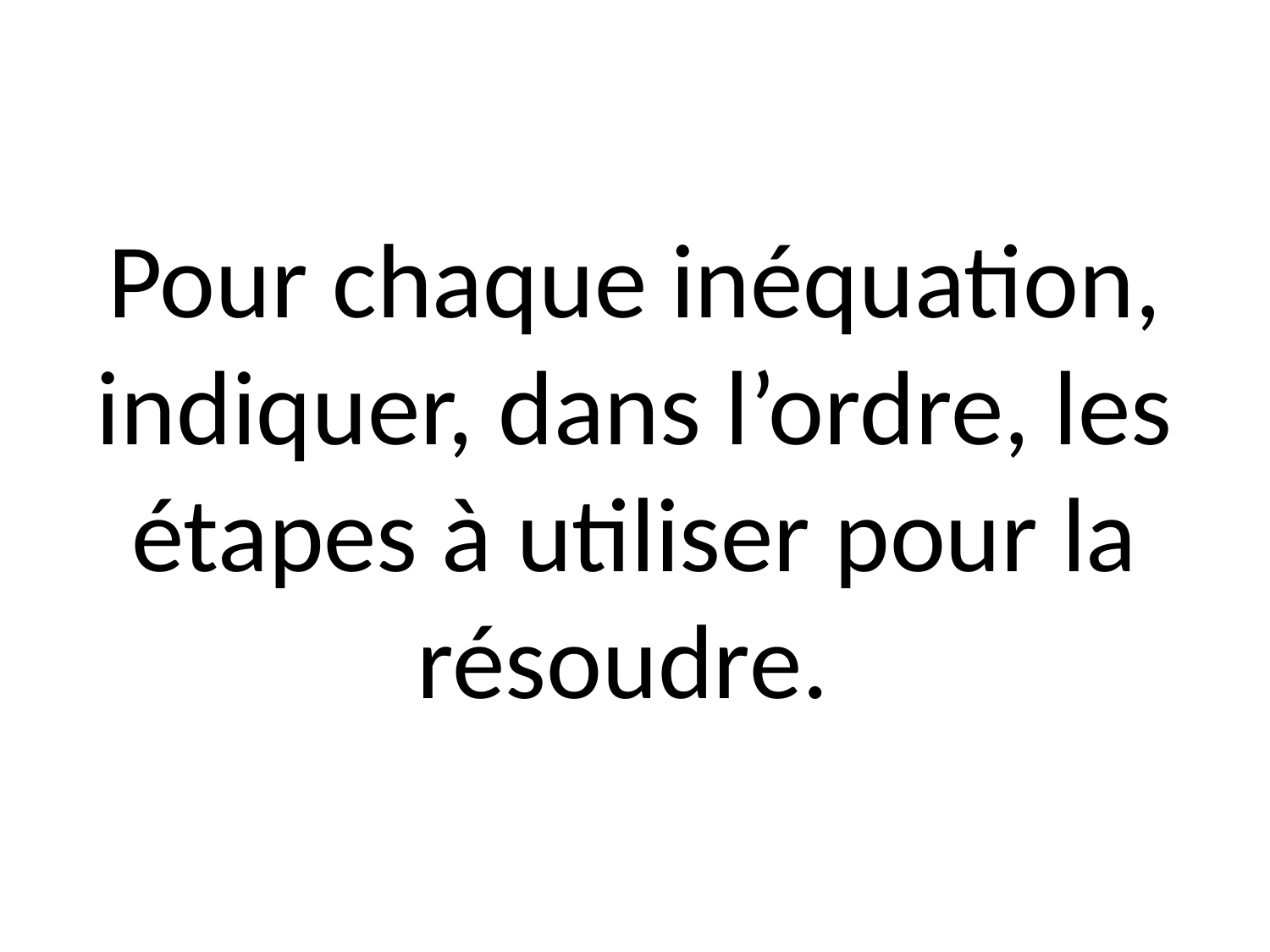

# Pour chaque inéquation, indiquer, dans l’ordre, les étapes à utiliser pour la résoudre.